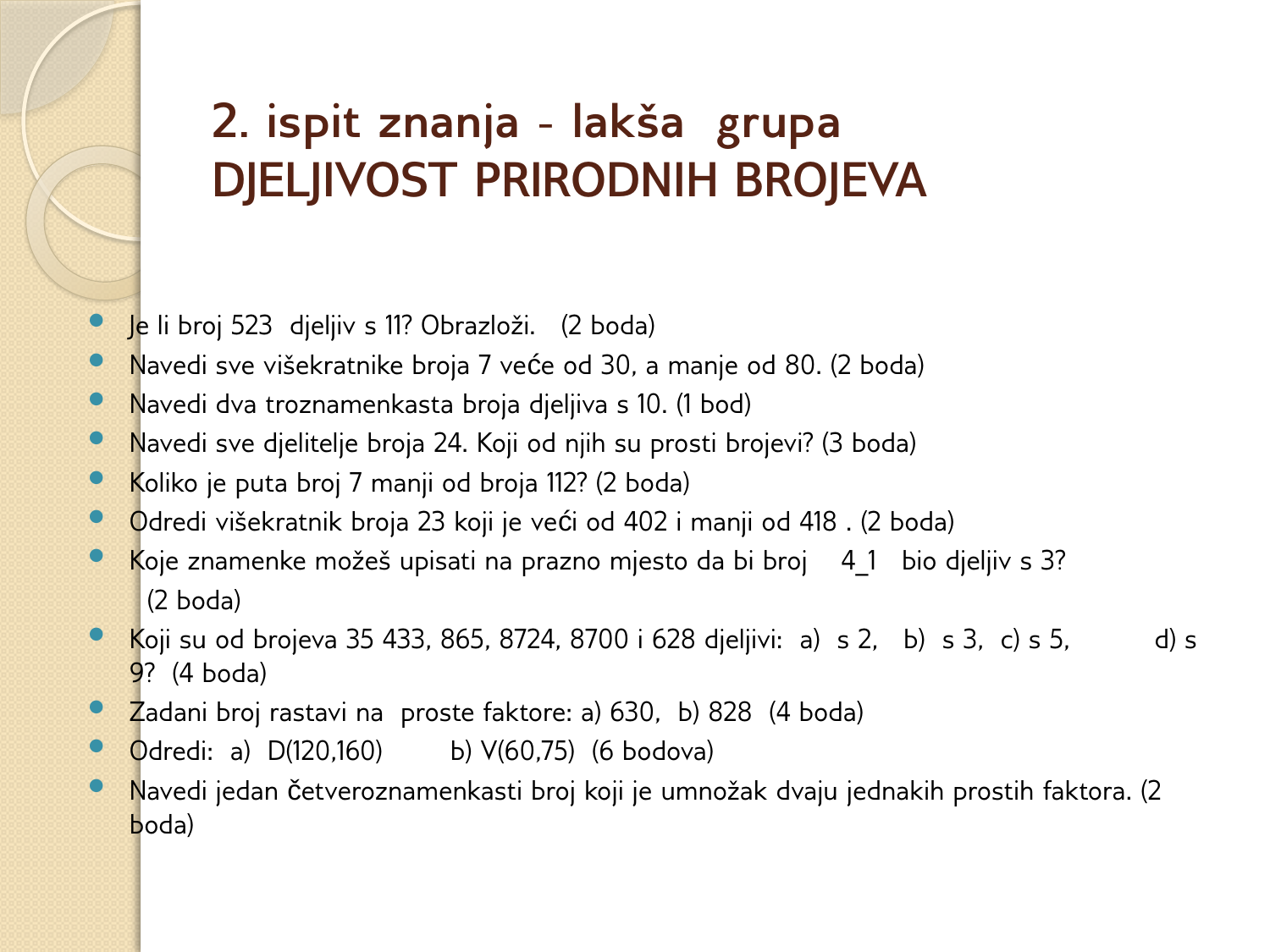

# 2. ispit znanja - lakša  grupa     DJELJIVOST PRIRODNIH BROJEVA

Je li broj 523  djeljiv s 11? Obrazloži.   (2 boda)
Navedi sve višekratnike broja 7 veće od 30, a manje od 80. (2 boda)
Navedi dva troznamenkasta broja djeljiva s 10. (1 bod)
Navedi sve djelitelje broja 24. Koji od njih su prosti brojevi? (3 boda)
Koliko je puta broj 7 manji od broja 112? (2 boda)
Odredi višekratnik broja 23 koji je veći od 402 i manji od 418 . (2 boda)
Koje znamenke možeš upisati na prazno mjesto da bi broj    4_1   bio djeljiv s 3?
       (2 boda)
Koji su od brojeva 35 433, 865, 8724, 8700 i 628 djeljivi:  a)  s 2,   b)  s 3,  c) s 5,          d) s 9?  (4 boda)
Zadani broj rastavi na  proste faktore: a) 630,  b) 828  (4 boda)
Odredi:  a)  D(120,160)        b) V(60,75)  (6 bodova)
Navedi jedan četveroznamenkasti broj koji je umnožak dvaju jednakih prostih faktora. (2 boda)